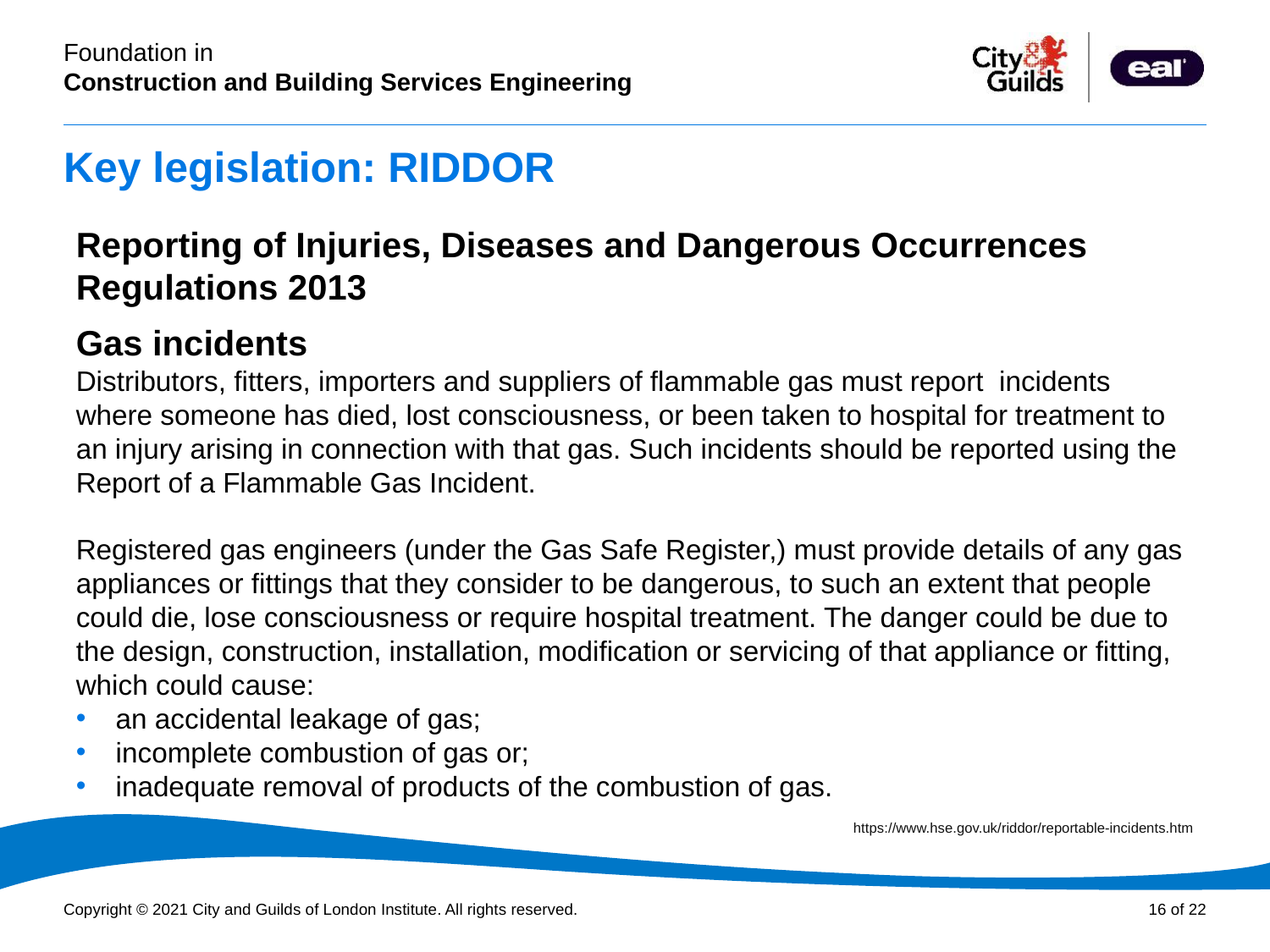

# Key legislation: RIDDOR
Reporting of Injuries, Diseases and Dangerous Occurrences Regulations 2013
Gas incidents
Distributors, fitters, importers and suppliers of flammable gas must report  incidents where someone has died, lost consciousness, or been taken to hospital for treatment to an injury arising in connection with that gas. Such incidents should be reported using the Report of a Flammable Gas Incident.

Registered gas engineers (under the Gas Safe Register,) must provide details of any gas appliances or fittings that they consider to be dangerous, to such an extent that people could die, lose consciousness or require hospital treatment. The danger could be due to the design, construction, installation, modification or servicing of that appliance or fitting, which could cause:
an accidental leakage of gas;
incomplete combustion of gas or;
inadequate removal of products of the combustion of gas.

                             https://www.hse.gov.uk/riddor/reportable-incidents.htm